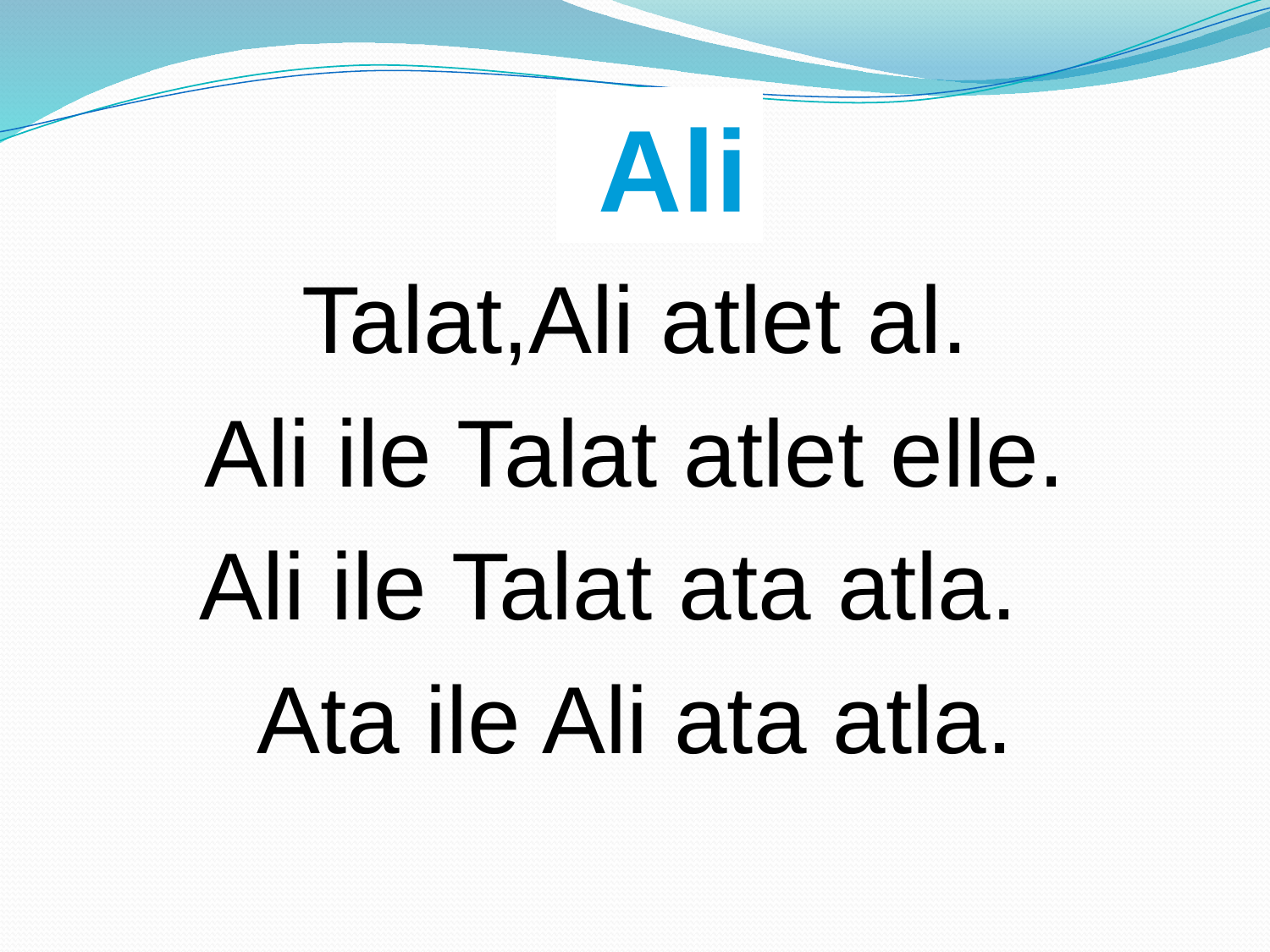

Ali

Talat,Ali atlet al.
Ali ile Talat atlet elle.
Ali ile Talat ata atla.
Ata ile Ali ata atla.